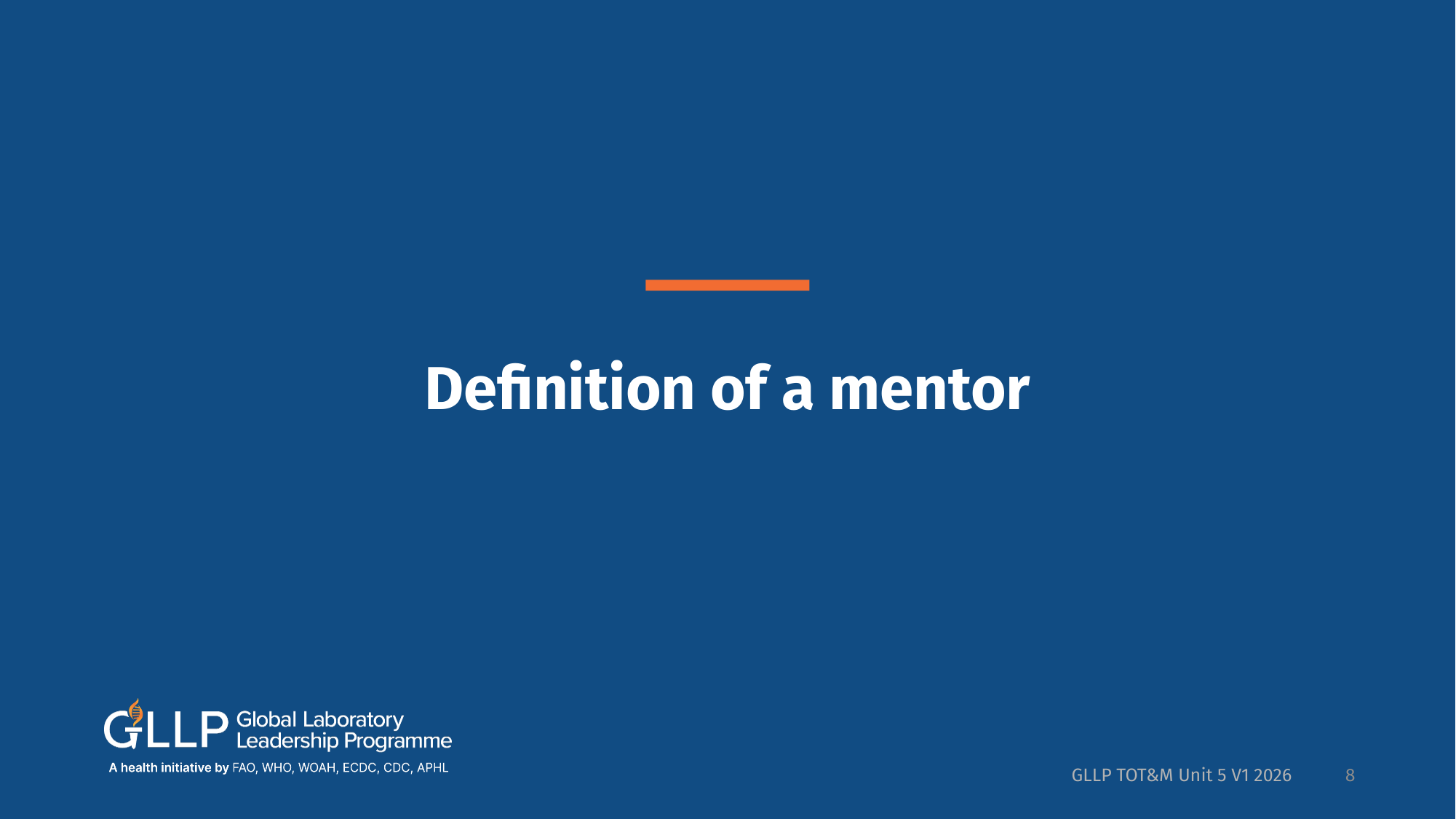

# Definition of a mentor
GLLP TOT&M Unit 5 V1 2026
8